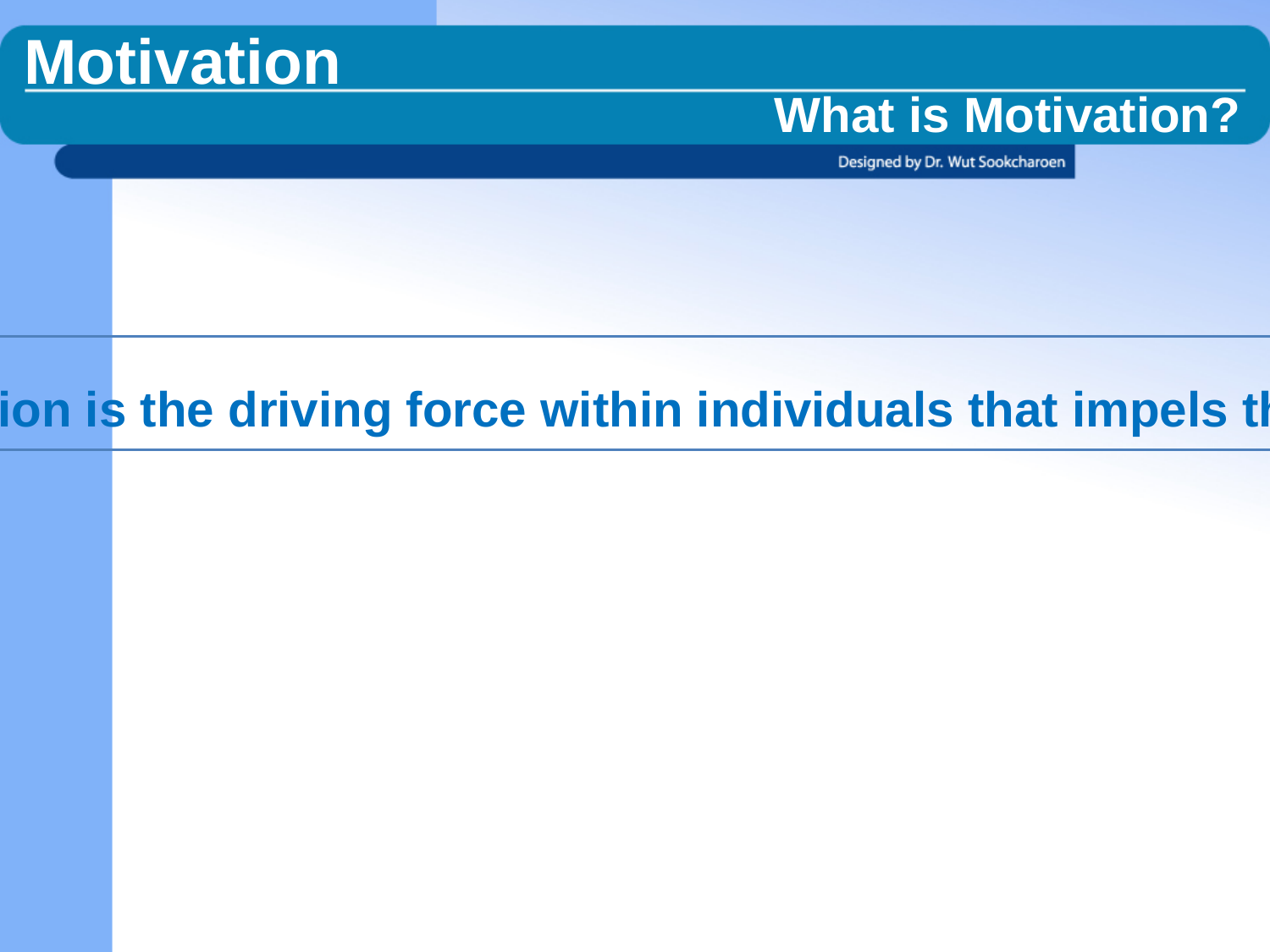

Motivation
What is Motivation?
Motivation is the driving force within individuals that impels them to action.